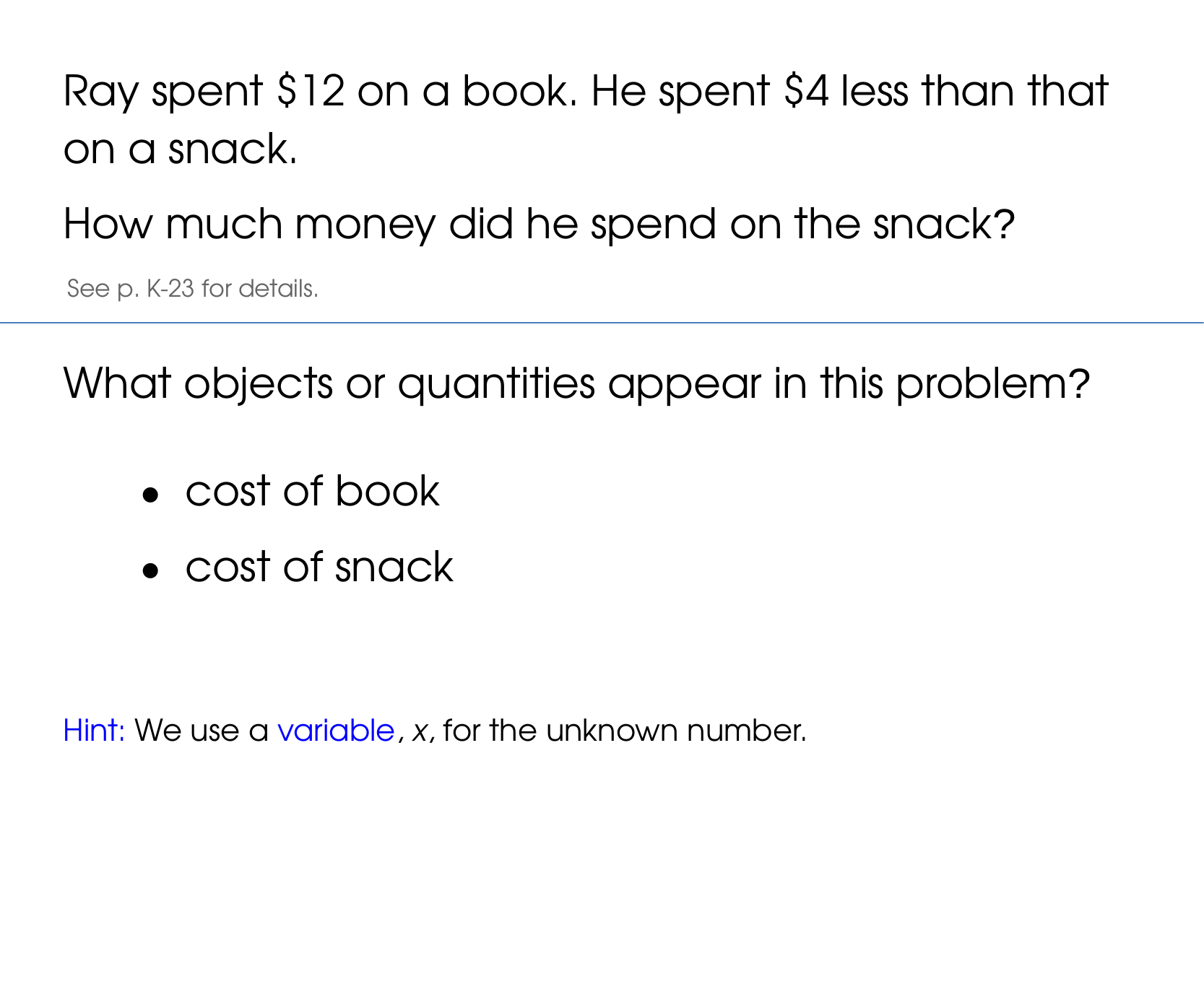

Ray spent $12 on a book. He spent $4 less than that on a snack.
How much money did he spend on the snack?
See p. K-23 for details.
What objects or quantities appear in this problem?
•  cost of book
•  cost of snack
Hint: We use a variable, x, for the unknown number.